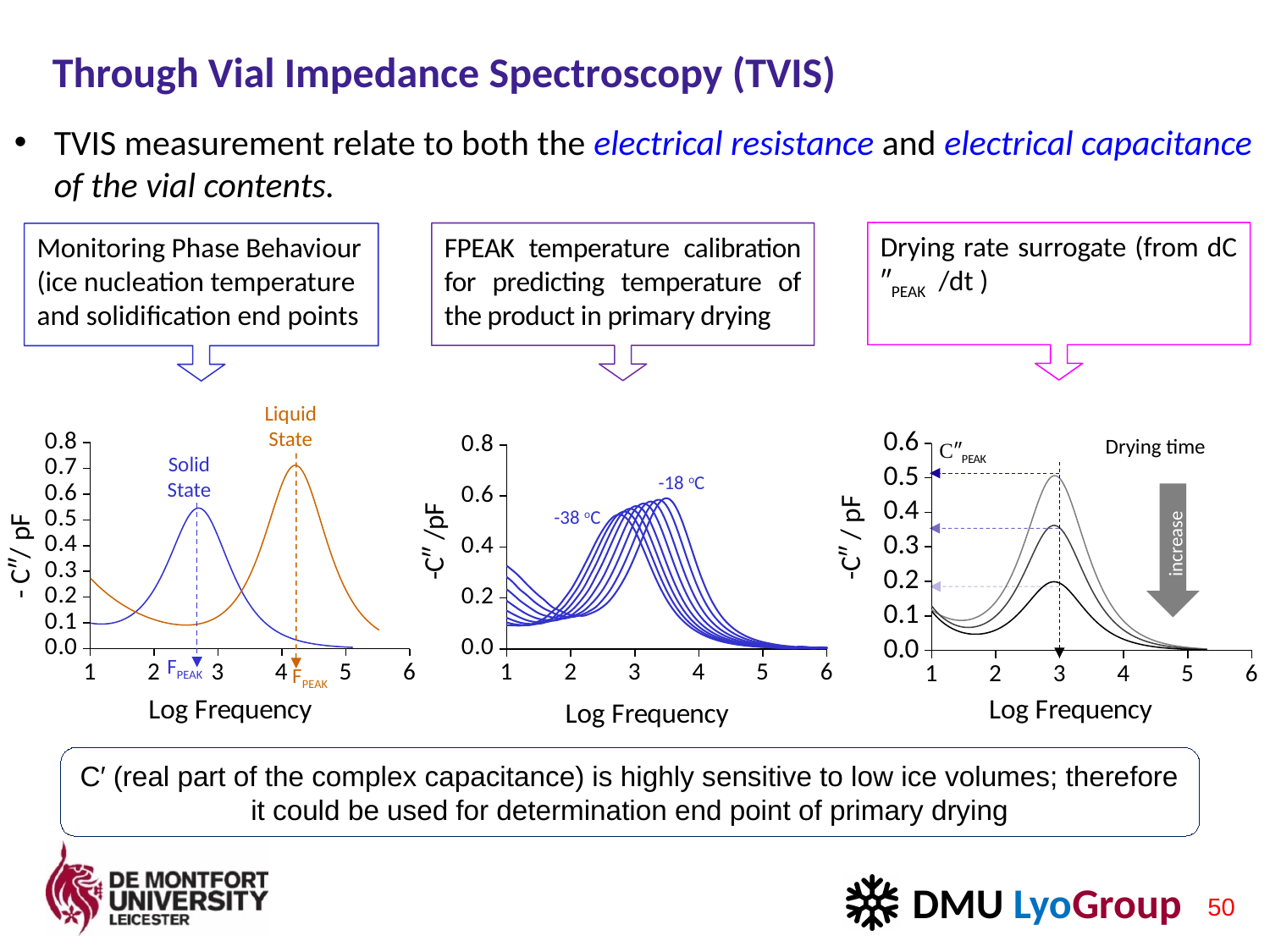

# Through Vial Impedance Spectroscopy (TVIS)
TVIS measurement relate to both the electrical resistance and electrical capacitance of the vial contents.
Drying rate surrogate (from dC″PEAK  /dt )

FPEAK  temperature  calibration for predicting temperature of the product in primary drying
Monitoring Phase Behaviour (ice nucleation temperature and solidification end points
Liquid State
Solid State
FPEAK
FPEAK

### Chart

| Category | Time 0.3 h | Time 4 h | Time 0.3 h | Time 4 h |
|---|---|---|---|---|

### Chart

| Category | Time 4.4 h | Time 4.5 h | Time 4.6 h | Time 4.7 h | Time 4.8 h | Time 4.9 h | Time 5 h | Time 5.1 h |
|---|---|---|---|---|---|---|---|---|
-18 oC
-38 oC

### Chart

| Category | Time 13.1 h | Time 16.1 h | Time 19.1 h |  |  |  |
|---|---|---|---|---|---|---|
increase
Drying time
C′ (real part of the complex capacitance) is highly sensitive to low ice volumes; therefore it could be used for determination end point of primary drying